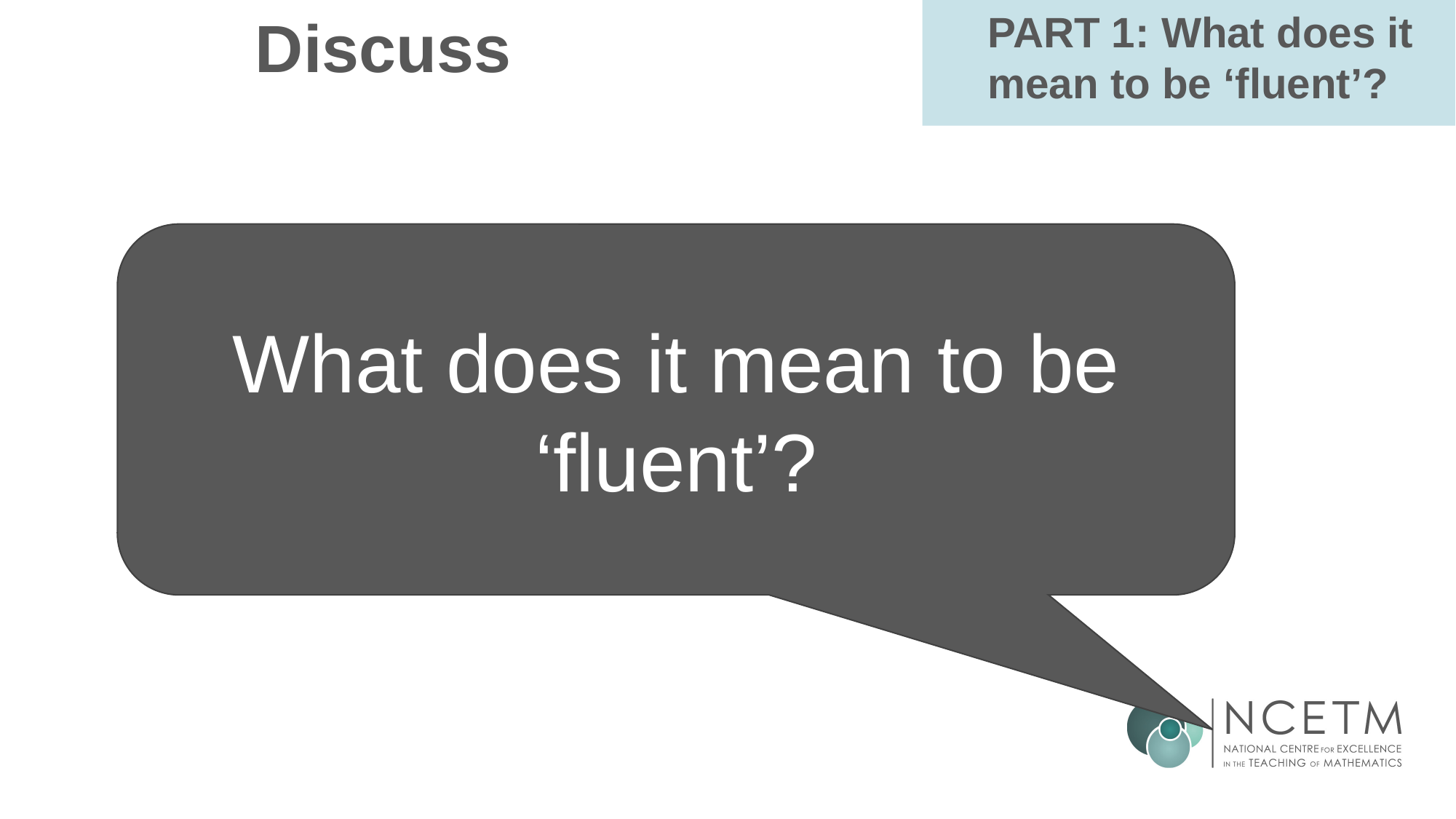

PART 1: What does it mean to be ‘fluent’?
# Discuss
What does it mean to be ‘fluent’?